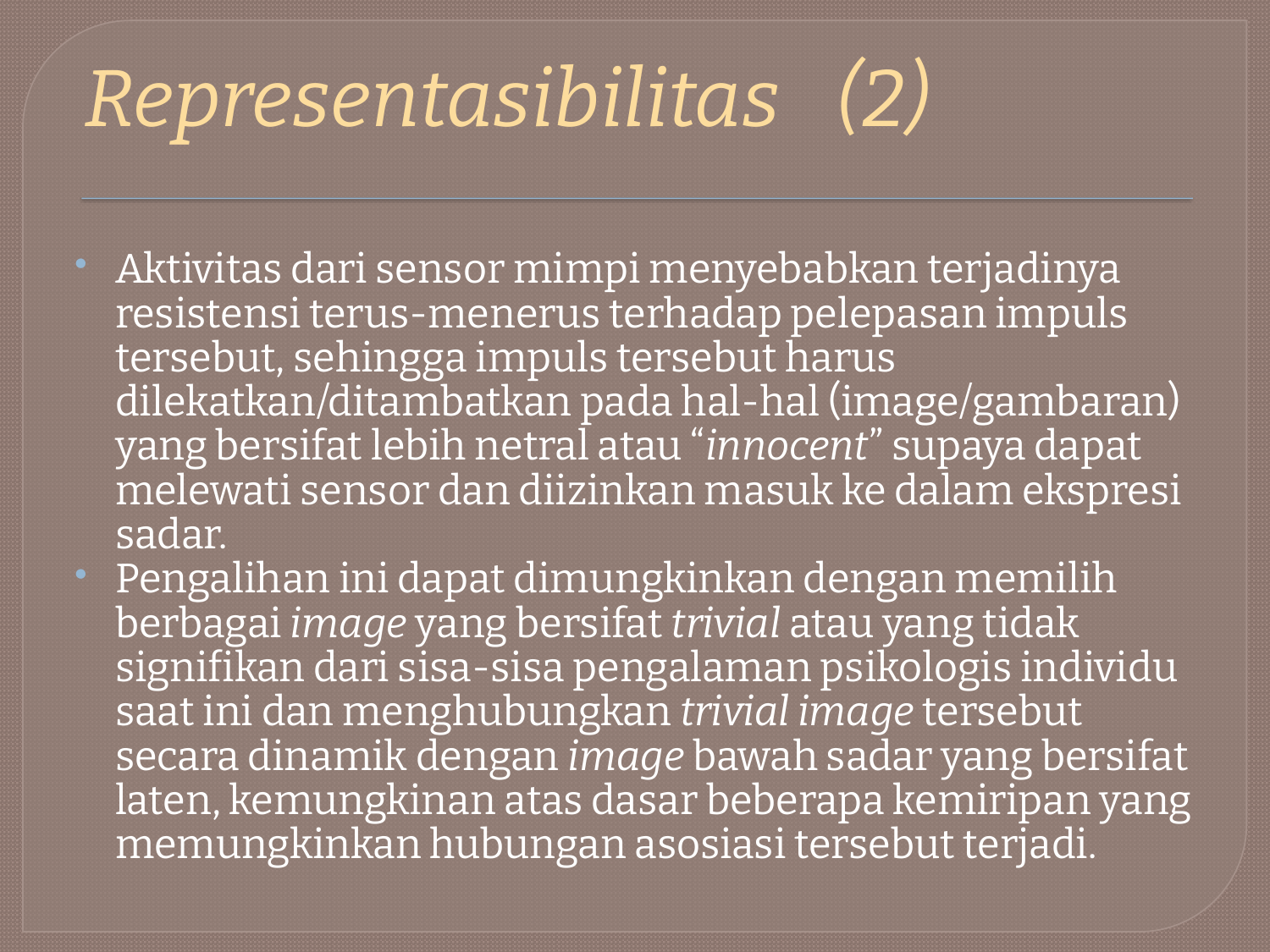

# Representasibilitas				(2)

Aktivitas dari sensor mimpi menyebabkan terjadinya resistensi terus-menerus terhadap pelepasan impuls tersebut, sehingga impuls tersebut harus dilekatkan/ditambatkan pada hal-hal (image/gambaran) yang bersifat lebih netral atau “innocent” supaya dapat melewati sensor dan diizinkan masuk ke dalam ekspresi sadar.
Pengalihan ini dapat dimungkinkan dengan memilih berbagai image yang bersifat trivial atau yang tidak signifikan dari sisa-sisa pengalaman psikologis individu saat ini dan menghubungkan trivial image tersebut secara dinamik dengan image bawah sadar yang bersifat laten, kemungkinan atas dasar beberapa kemiripan yang memungkinkan hubungan asosiasi tersebut terjadi.